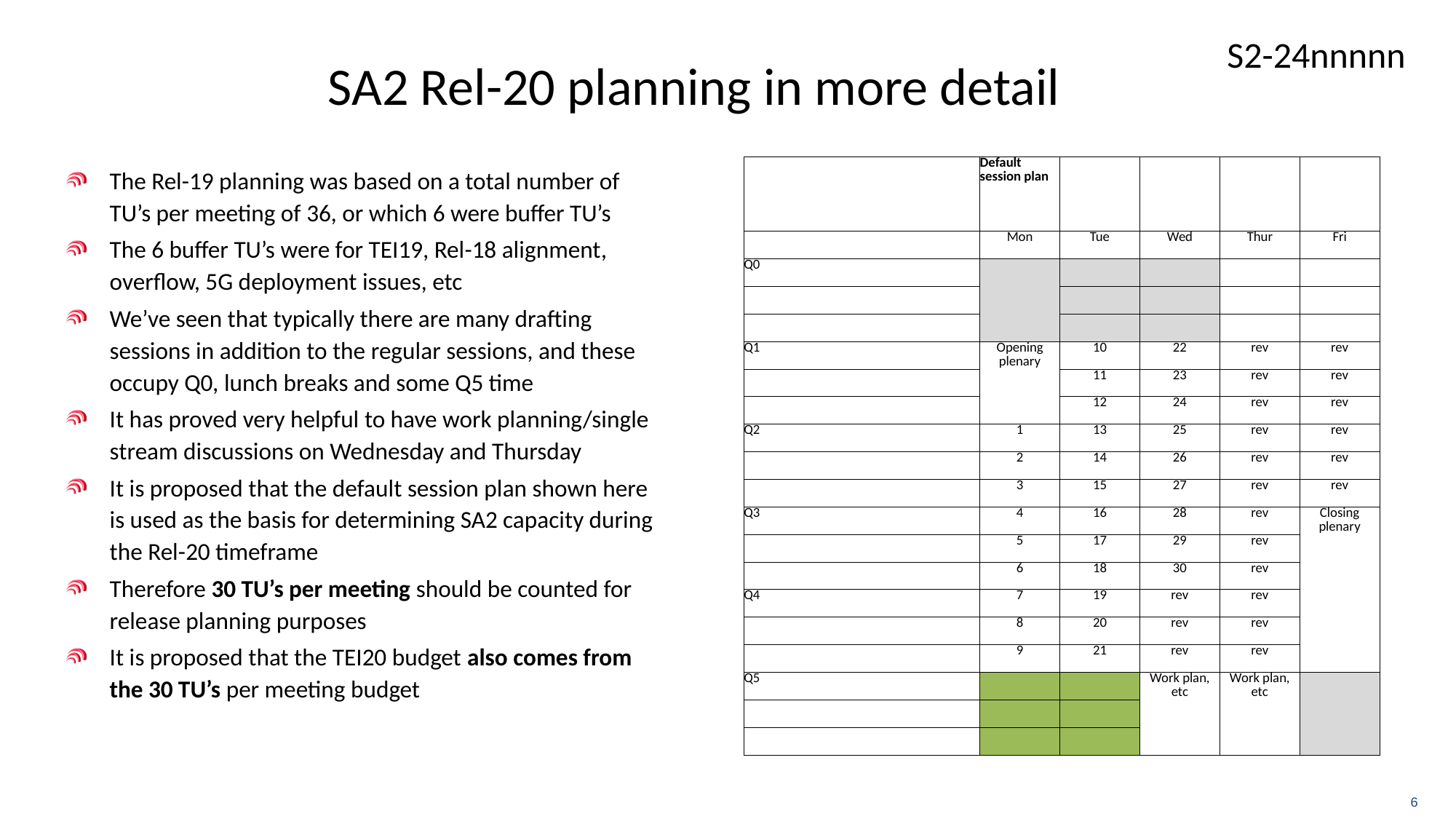

# SA2 Rel-20 planning in more detail
The Rel-19 planning was based on a total number of TU’s per meeting of 36, or which 6 were buffer TU’s
The 6 buffer TU’s were for TEI19, Rel-18 alignment, overflow, 5G deployment issues, etc
We’ve seen that typically there are many drafting sessions in addition to the regular sessions, and these occupy Q0, lunch breaks and some Q5 time
It has proved very helpful to have work planning/single stream discussions on Wednesday and Thursday
It is proposed that the default session plan shown here is used as the basis for determining SA2 capacity during the Rel-20 timeframe
Therefore 30 TU’s per meeting should be counted for release planning purposes
It is proposed that the TEI20 budget also comes from the 30 TU’s per meeting budget
|  | Default session plan |  |  |  |  |
| --- | --- | --- | --- | --- | --- |
|  | Mon | Tue | Wed | Thur | Fri |
| Q0 |  |  |  |  |  |
|  |  |  |  |  |  |
|  |  |  |  |  |  |
| Q1 | Opening plenary | 10 | 22 | rev | rev |
|  |  | 11 | 23 | rev | rev |
|  |  | 12 | 24 | rev | rev |
| Q2 | 1 | 13 | 25 | rev | rev |
|  | 2 | 14 | 26 | rev | rev |
|  | 3 | 15 | 27 | rev | rev |
| Q3 | 4 | 16 | 28 | rev | Closing plenary |
|  | 5 | 17 | 29 | rev |  |
|  | 6 | 18 | 30 | rev |  |
| Q4 | 7 | 19 | rev | rev |  |
|  | 8 | 20 | rev | rev |  |
|  | 9 | 21 | rev | rev |  |
| Q5 |  |  | Work plan, etc | Work plan, etc |  |
|  |  |  |  |  |  |
|  |  |  |  |  |  |